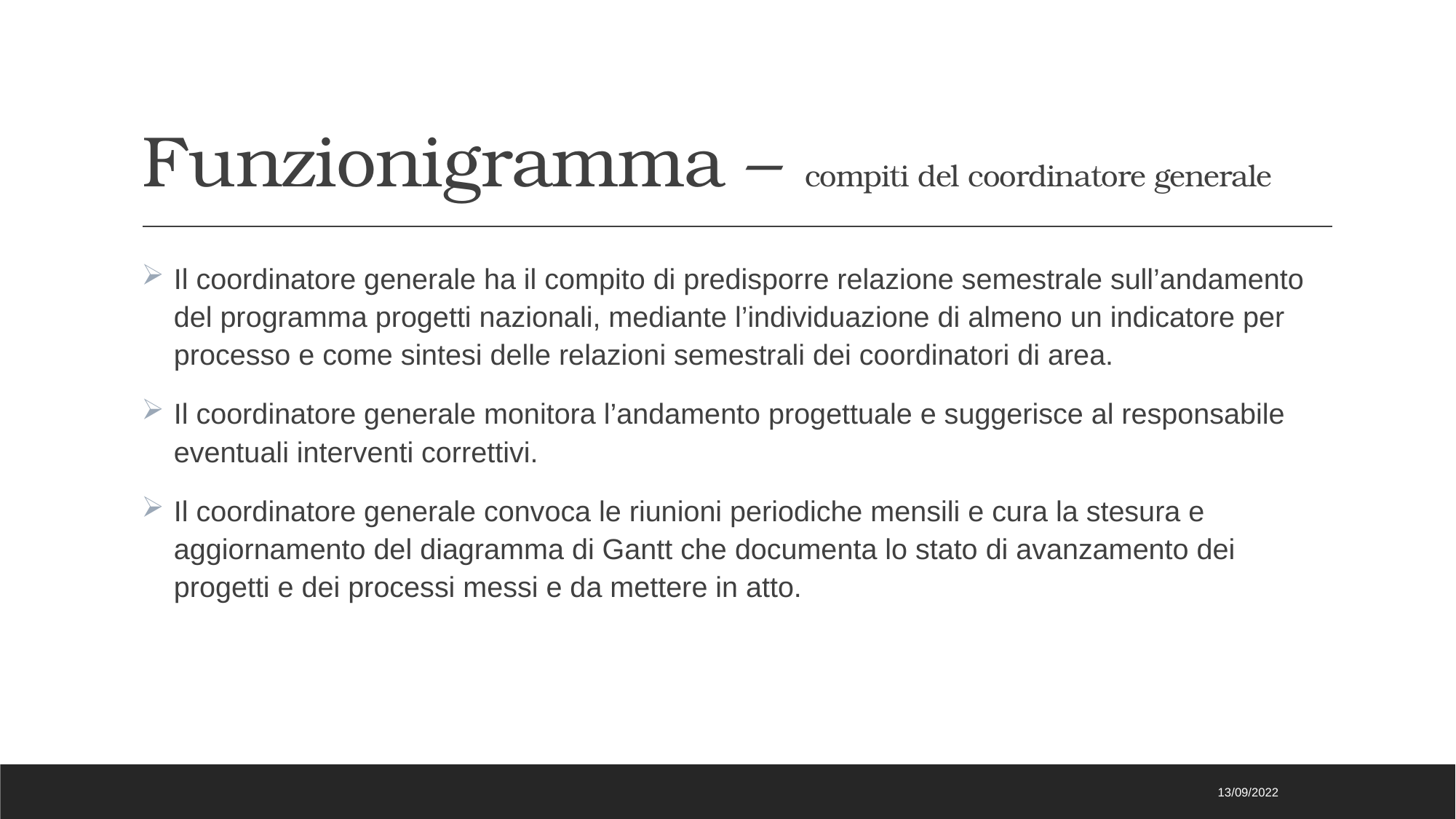

# Funzionigramma – compiti del coordinatore generale
Il coordinatore generale ha il compito di predisporre relazione semestrale sull’andamento del programma progetti nazionali, mediante l’individuazione di almeno un indicatore per processo e come sintesi delle relazioni semestrali dei coordinatori di area.
Il coordinatore generale monitora l’andamento progettuale e suggerisce al responsabile eventuali interventi correttivi.
Il coordinatore generale convoca le riunioni periodiche mensili e cura la stesura e aggiornamento del diagramma di Gantt che documenta lo stato di avanzamento dei progetti e dei processi messi e da mettere in atto.

13/09/2022